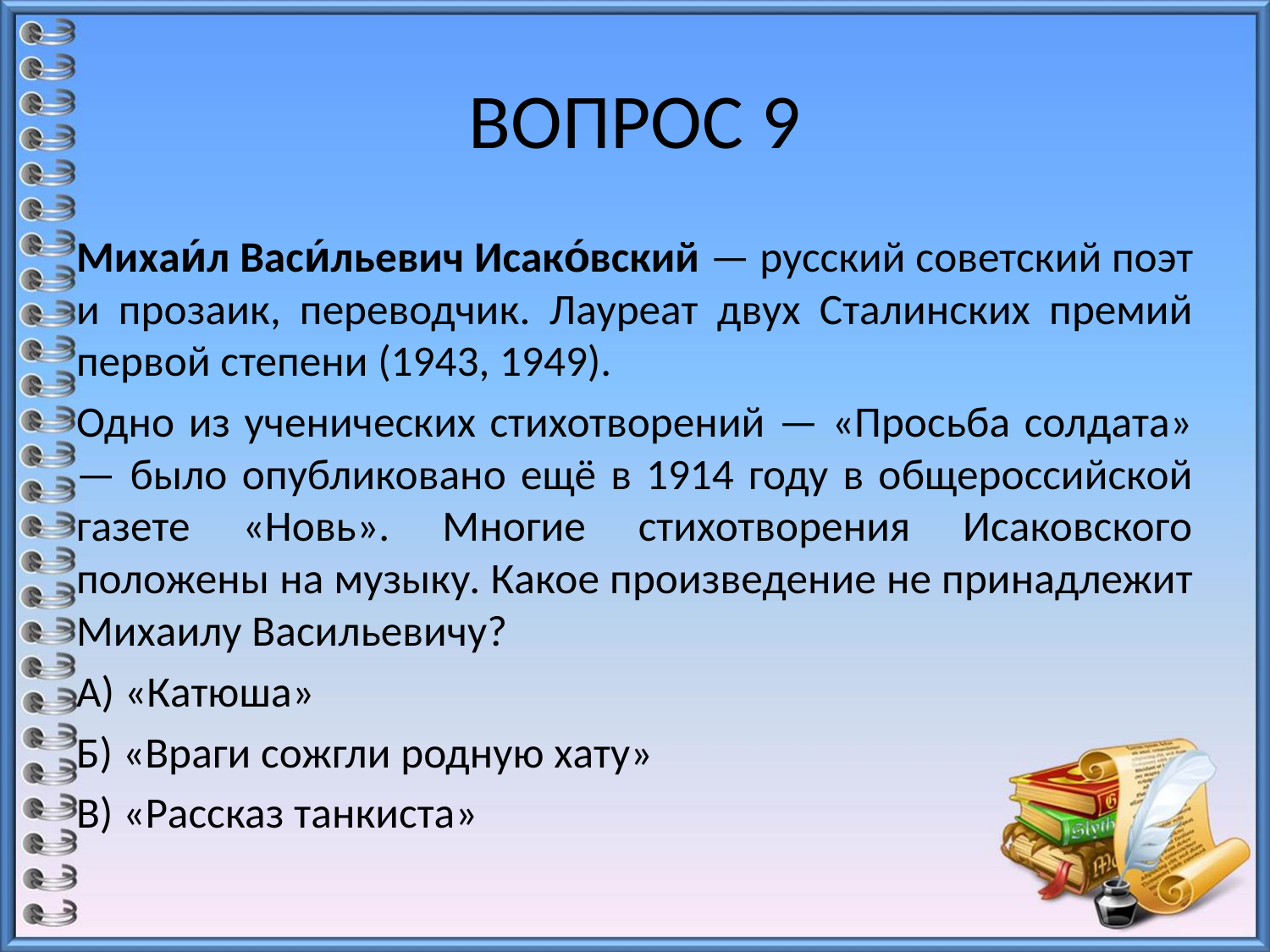

# ВОПРОС 9
Михаи́л Васи́льевич Исако́вский — русский советский поэт и прозаик, переводчик. Лауреат двух Сталинских премий первой степени (1943, 1949).
Одно из ученических стихотворений — «Просьба солдата» — было опубликовано ещё в 1914 году в общероссийской газете «Новь». Многие стихотворения Исаковского положены на музыку. Какое произведение не принадлежит Михаилу Васильевичу?
А) «Катюша»
Б) «Враги сожгли родную хату»
В) «Рассказ танкиста»